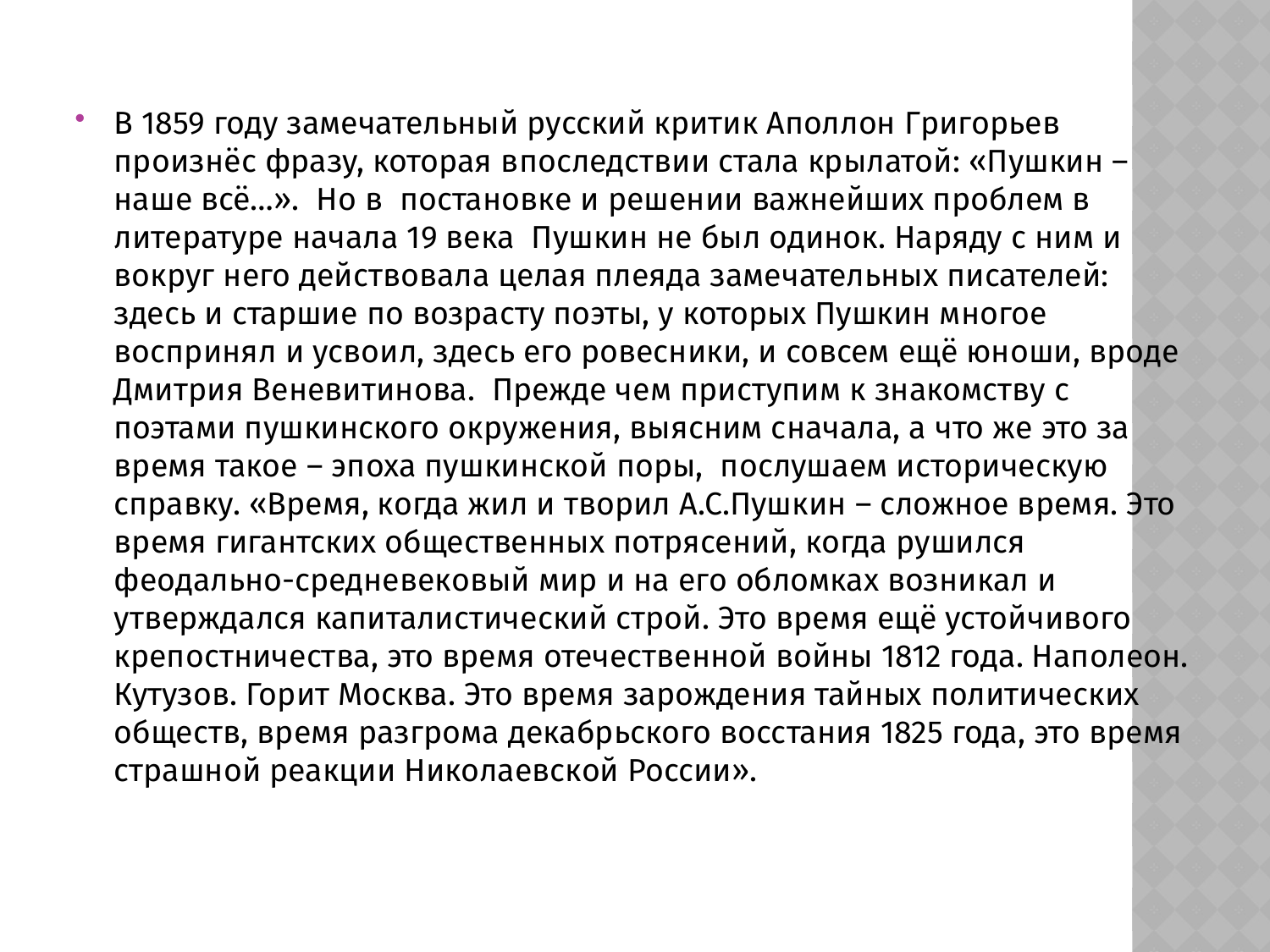

В 1859 году замечательный русский критик Аполлон Григорьев произнёс фразу, которая впоследствии стала крылатой: «Пушкин – наше всё…».  Но в  постановке и решении важнейших проблем в литературе начала 19 века  Пушкин не был одинок. Наряду с ним и вокруг него действовала целая плеяда замечательных писателей: здесь и старшие по возрасту поэты, у которых Пушкин многое воспринял и усвоил, здесь его ровесники, и совсем ещё юноши, вроде Дмитрия Веневитинова.  Прежде чем приступим к знакомству с поэтами пушкинского окружения, выясним сначала, а что же это за   время такое – эпоха пушкинской поры,  послушаем историческую справку. «Время, когда жил и творил А.С.Пушкин – сложное время. Это время гигантских общественных потрясений, когда рушился феодально-средневековый мир и на его обломках возникал и утверждался капиталистический строй. Это время ещё устойчивого крепостничества, это время отечественной войны 1812 года. Наполеон. Кутузов. Горит Москва. Это время зарождения тайных политических обществ, время разгрома декабрьского восстания 1825 года, это время страшной реакции Николаевской России».